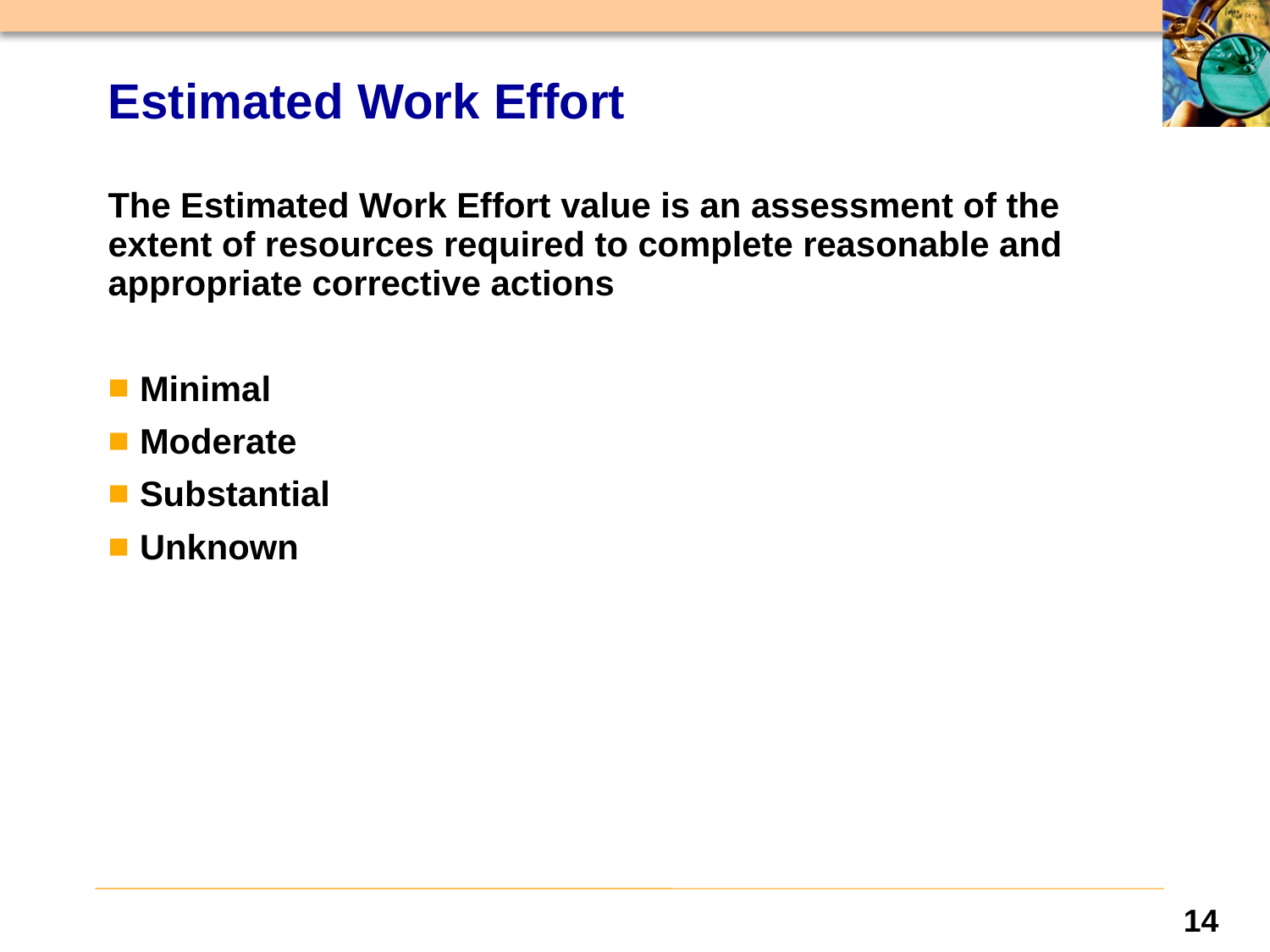

# Estimated Work Effort
The Estimated Work Effort value is an assessment of the extent of resources required to complete reasonable and appropriate corrective actions

Minimal
Moderate
Substantial
Unknown